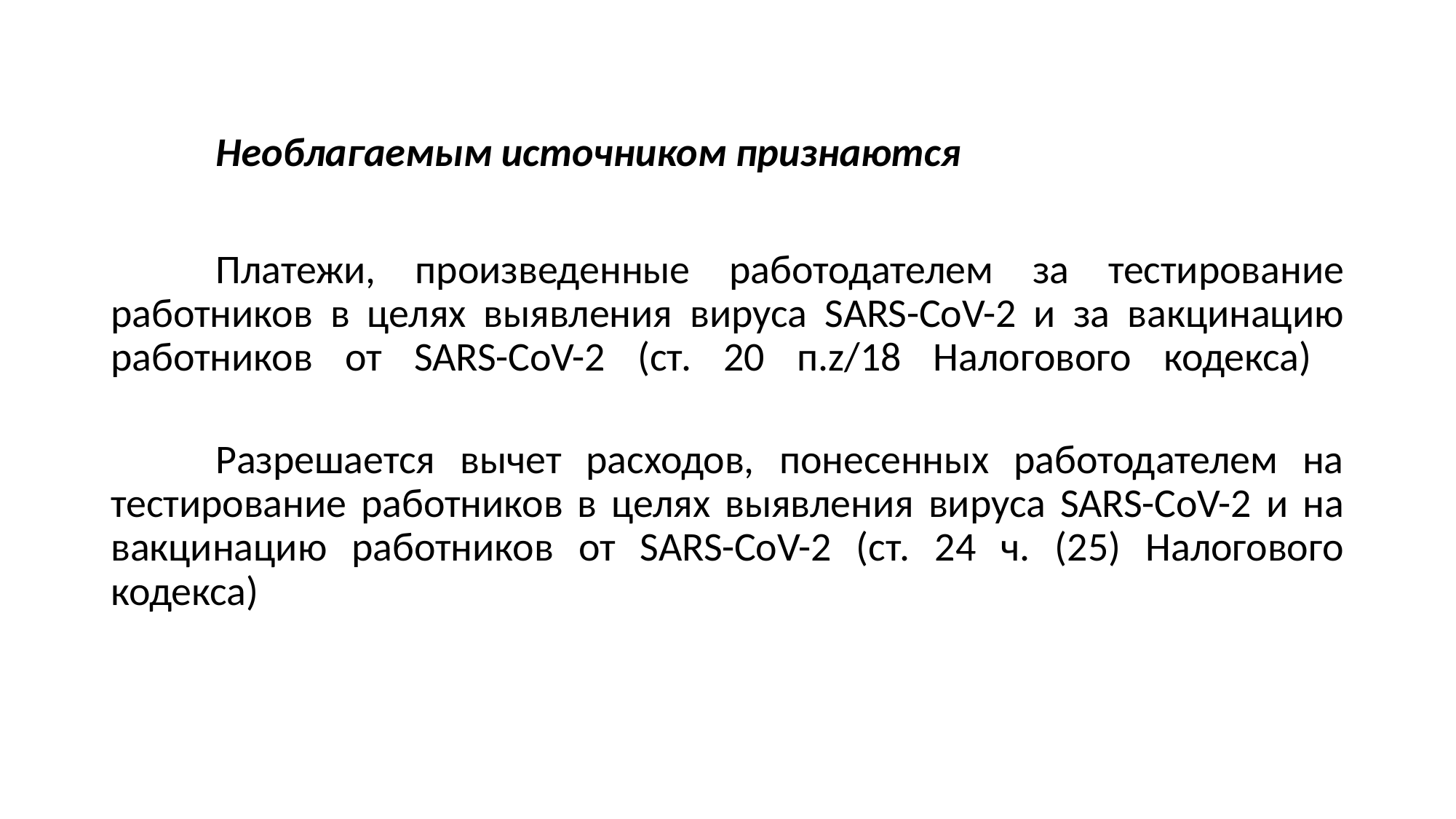

Необлагаемым источником признаются

	Платежи, произведенные работодателем за тестирование работников в целях выявления вируса SARS-CoV-2 и за вакцинацию работников от SARS-CoV-2 (ст. 20 п.z/18 Налогового кодекса)
	Разрешается вычет расходов, понесенных работодателем на тестирование работников в целях выявления вируса SARS-CoV-2 и на вакцинацию работников от SARS-CoV-2 (ст. 24 ч. (25) Налогового кодекса)